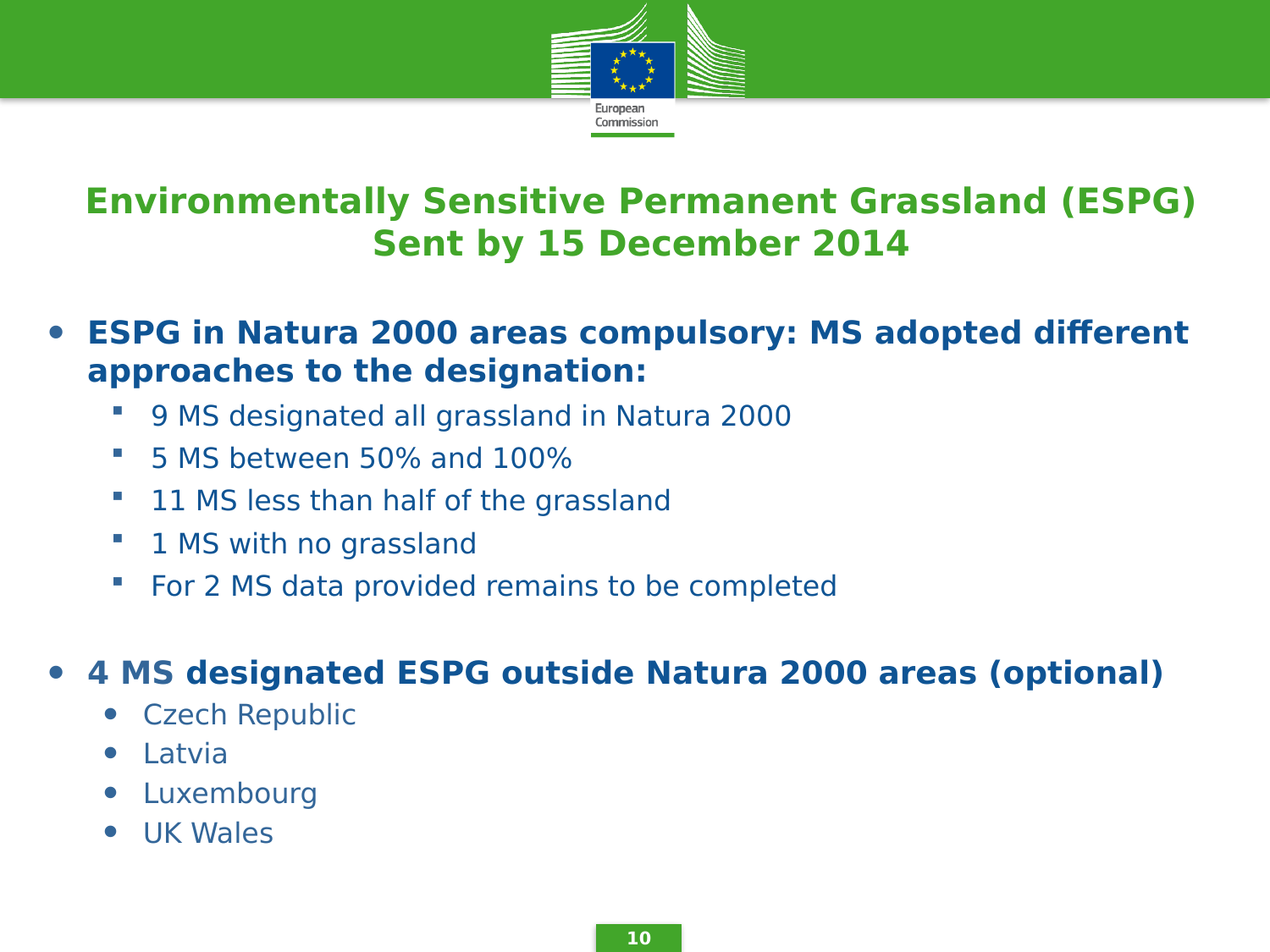

# Environmentally Sensitive Permanent Grassland (ESPG) Sent by 15 December 2014
ESPG in Natura 2000 areas compulsory: MS adopted different approaches to the designation:
9 MS designated all grassland in Natura 2000
5 MS between 50% and 100%
11 MS less than half of the grassland
1 MS with no grassland
For 2 MS data provided remains to be completed

4 MS designated ESPG outside Natura 2000 areas (optional)
Czech Republic
Latvia
Luxembourg
UK Wales

10